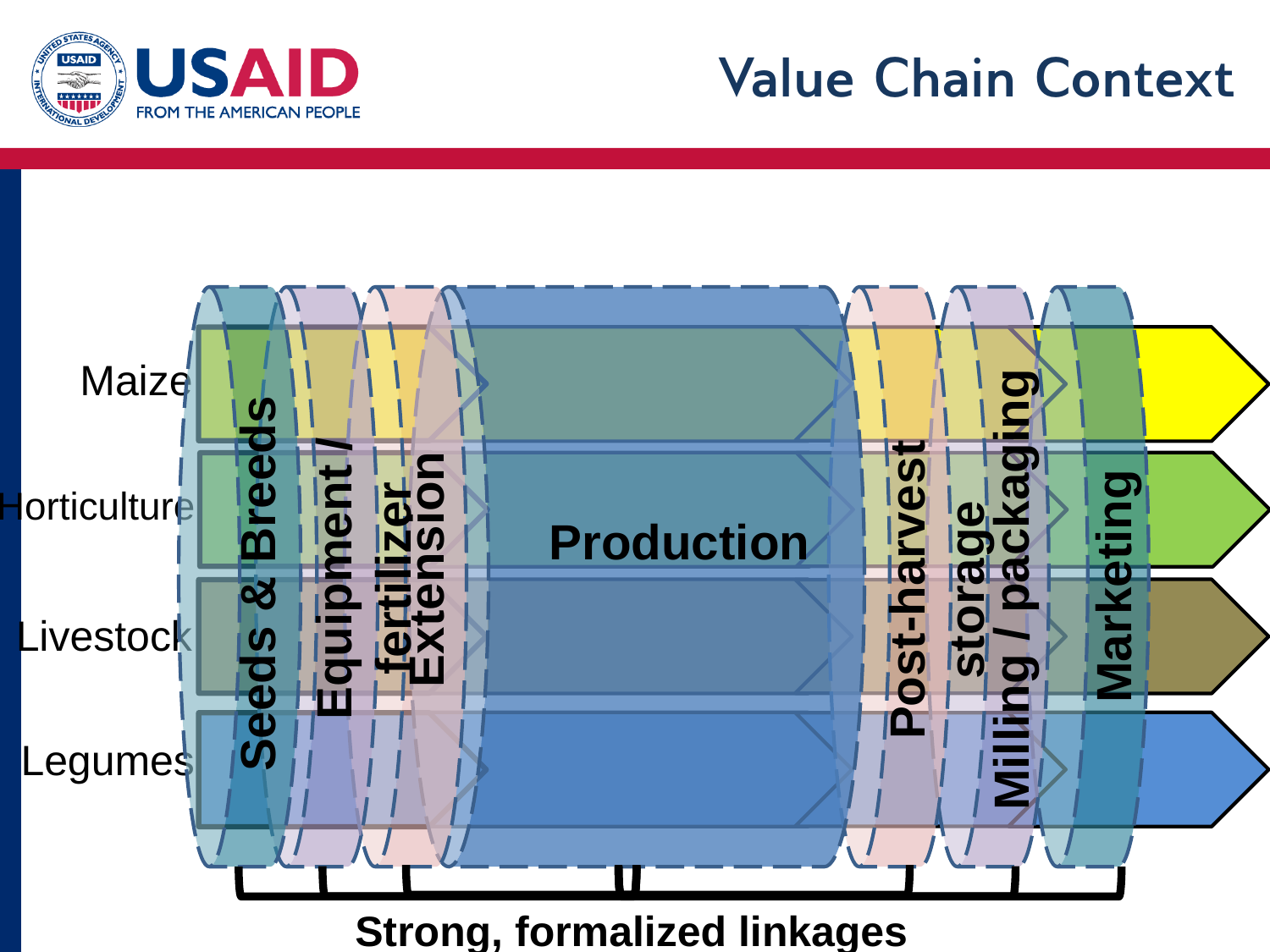

Value Chain Context

Extension

Seeds & Breeds

Equipment / fertilizer

Production

Marketing

Post-harvest storage

Milling / packaging

Maize

Horticulture

Livestock

Legumes

Strong, formalized linkages